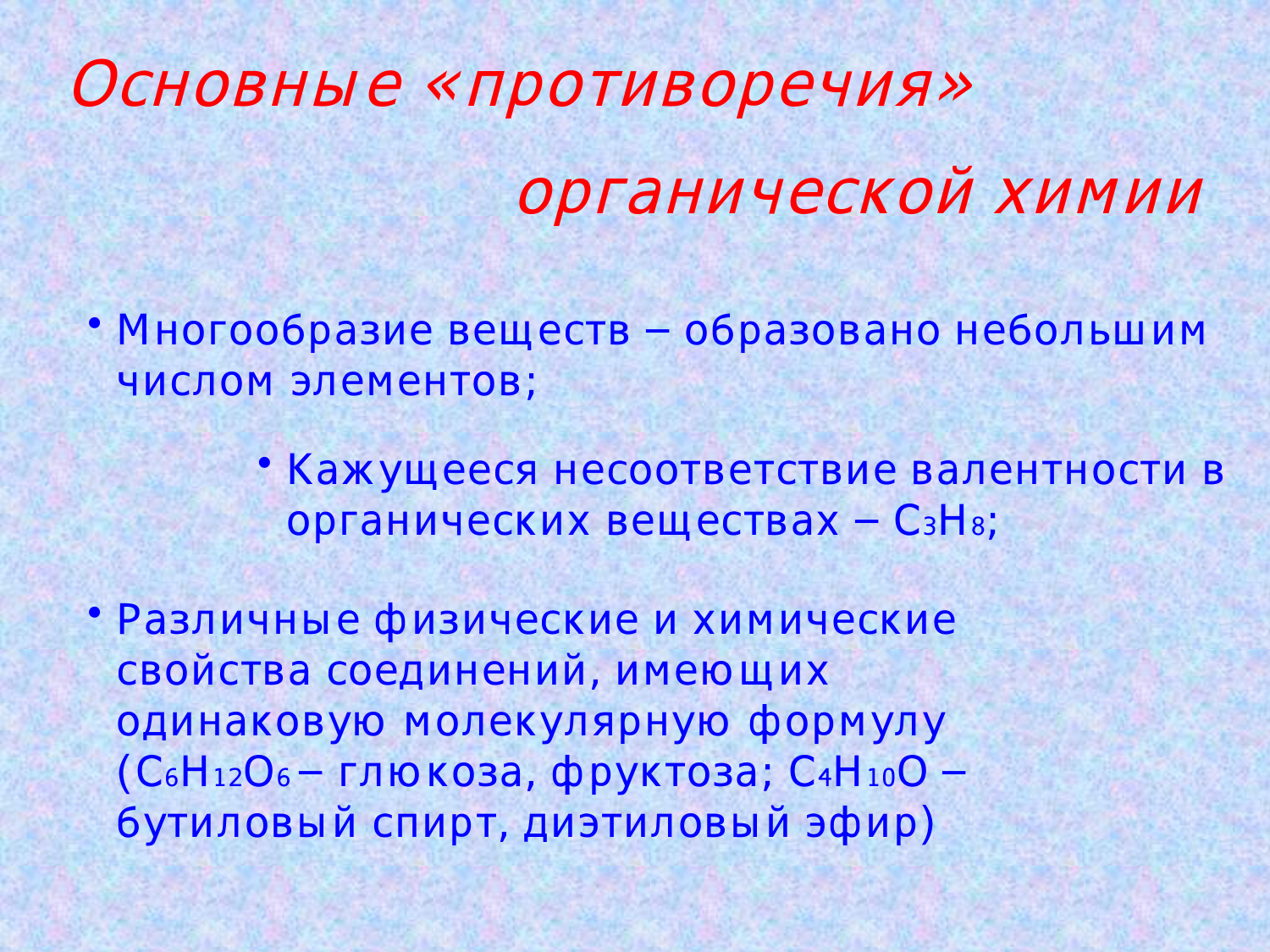

Основные «противоречия»
                        органической химии
Многообразие веществ – образовано небольшим числом элементов;
Кажущееся несоответствие валентности в органических веществах – С3Н8;
Различные физические и химические свойства соединений, имеющих одинаковую молекулярную формулу (С6Н12О6 – глюкоза, фруктоза; С4Н10О – бутиловый спирт, диэтиловый эфир)